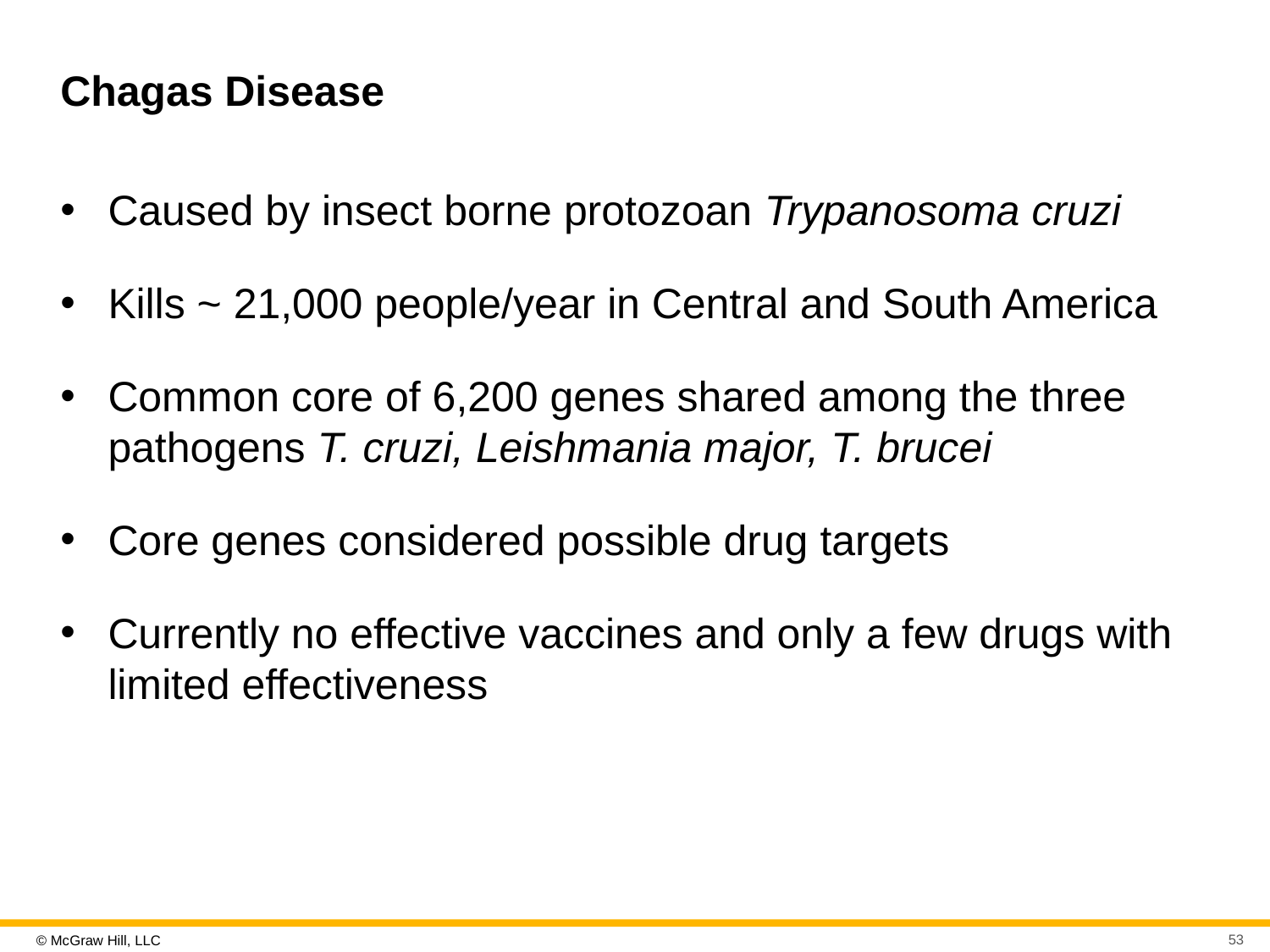

# Chagas Disease
Caused by insect borne protozoan Trypanosoma cruzi
Kills ~ 21,000 people/year in Central and South America
Common core of 6,200 genes shared among the three pathogens T. cruzi, Leishmania major, T. brucei
Core genes considered possible drug targets
Currently no effective vaccines and only a few drugs with limited effectiveness
53